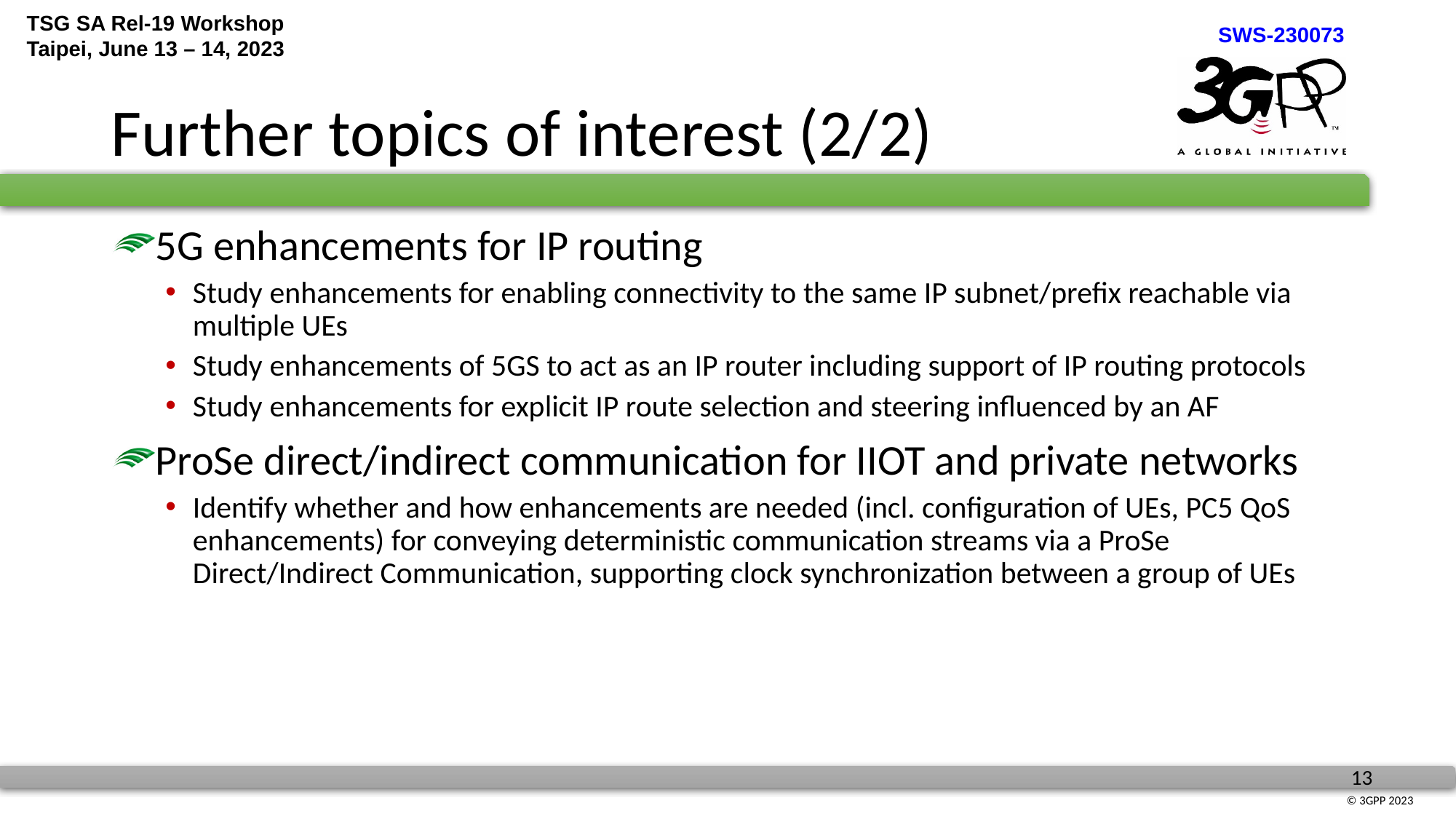

# Further topics of interest (2/2)
5G enhancements for IP routing
Study enhancements for enabling connectivity to the same IP subnet/prefix reachable via multiple UEs
Study enhancements of 5GS to act as an IP router including support of IP routing protocols
Study enhancements for explicit IP route selection and steering influenced by an AF
ProSe direct/indirect communication for IIOT and private networks
Identify whether and how enhancements are needed (incl. configuration of UEs, PC5 QoS enhancements) for conveying deterministic communication streams via a ProSe Direct/Indirect Communication, supporting clock synchronization between a group of UEs